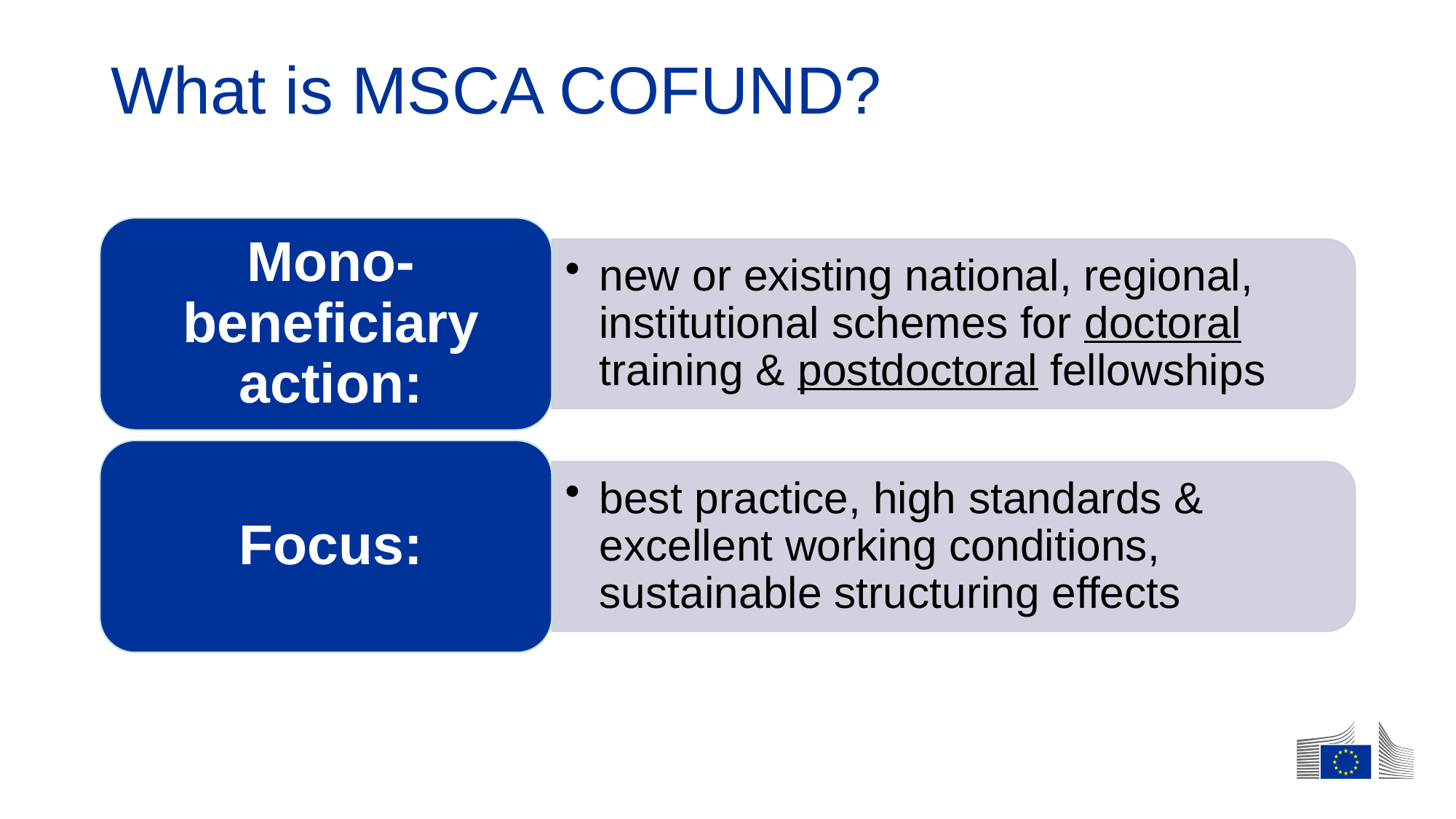

# What is MSCA COFUND?
new or existing national, regional, institutional schemes for doctoral training & postdoctoral fellowships
Mono-beneficiary action:
best practice, high standards & excellent working conditions, sustainable structuring effects
Focus: